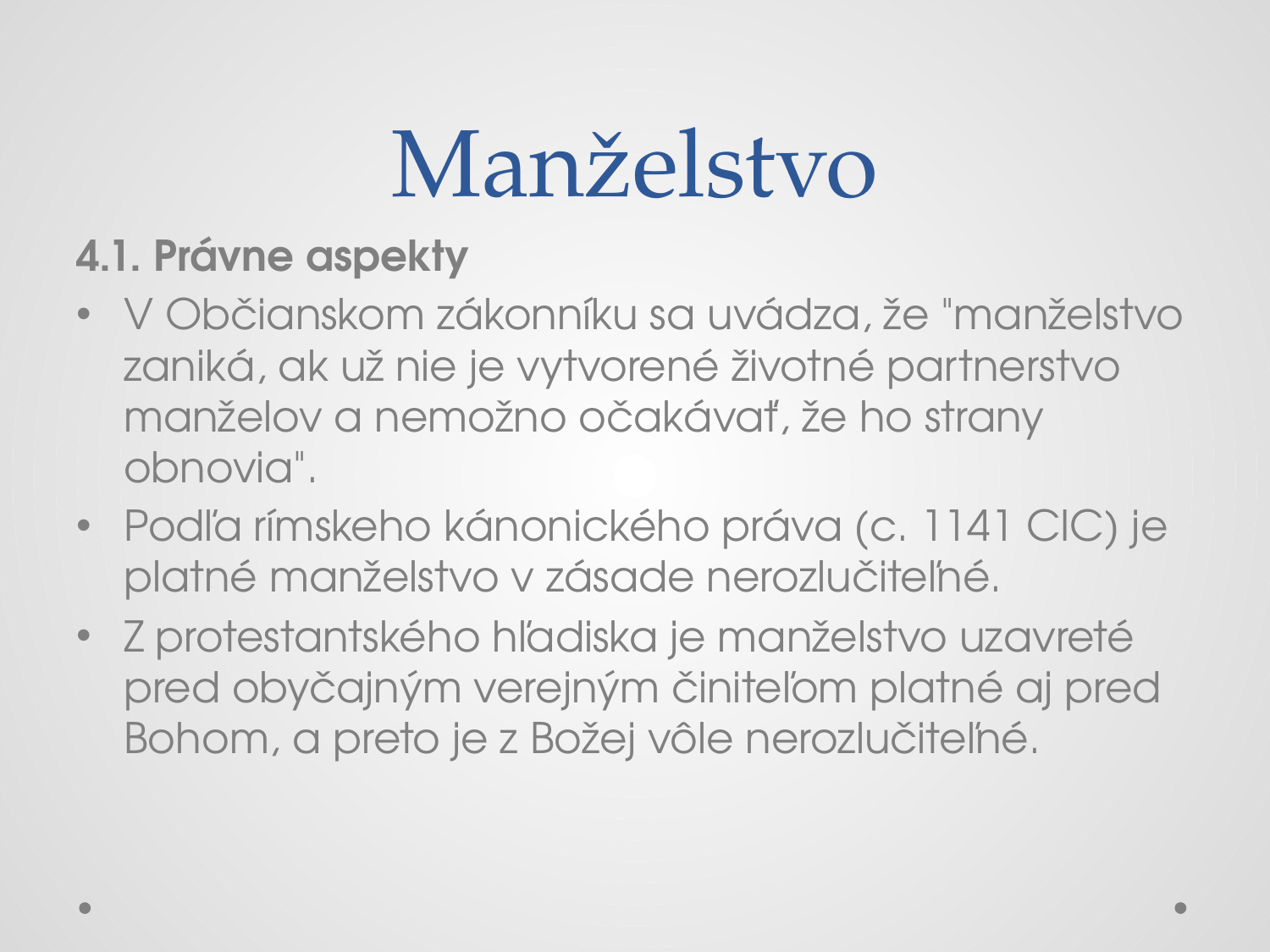

# Manželstvo
4.1. Právne aspekty
V Občianskom zákonníku sa uvádza, že "manželstvo zaniká, ak už nie je vytvorené životné partnerstvo manželov a nemožno očakávať, že ho strany obnovia".
Podľa rímskeho kánonického práva (c. 1141 CIC) je platné manželstvo v zásade nerozlučiteľné.
Z protestantského hľadiska je manželstvo uzavreté pred obyčajným verejným činiteľom platné aj pred Bohom, a preto je z Božej vôle nerozlučiteľné.